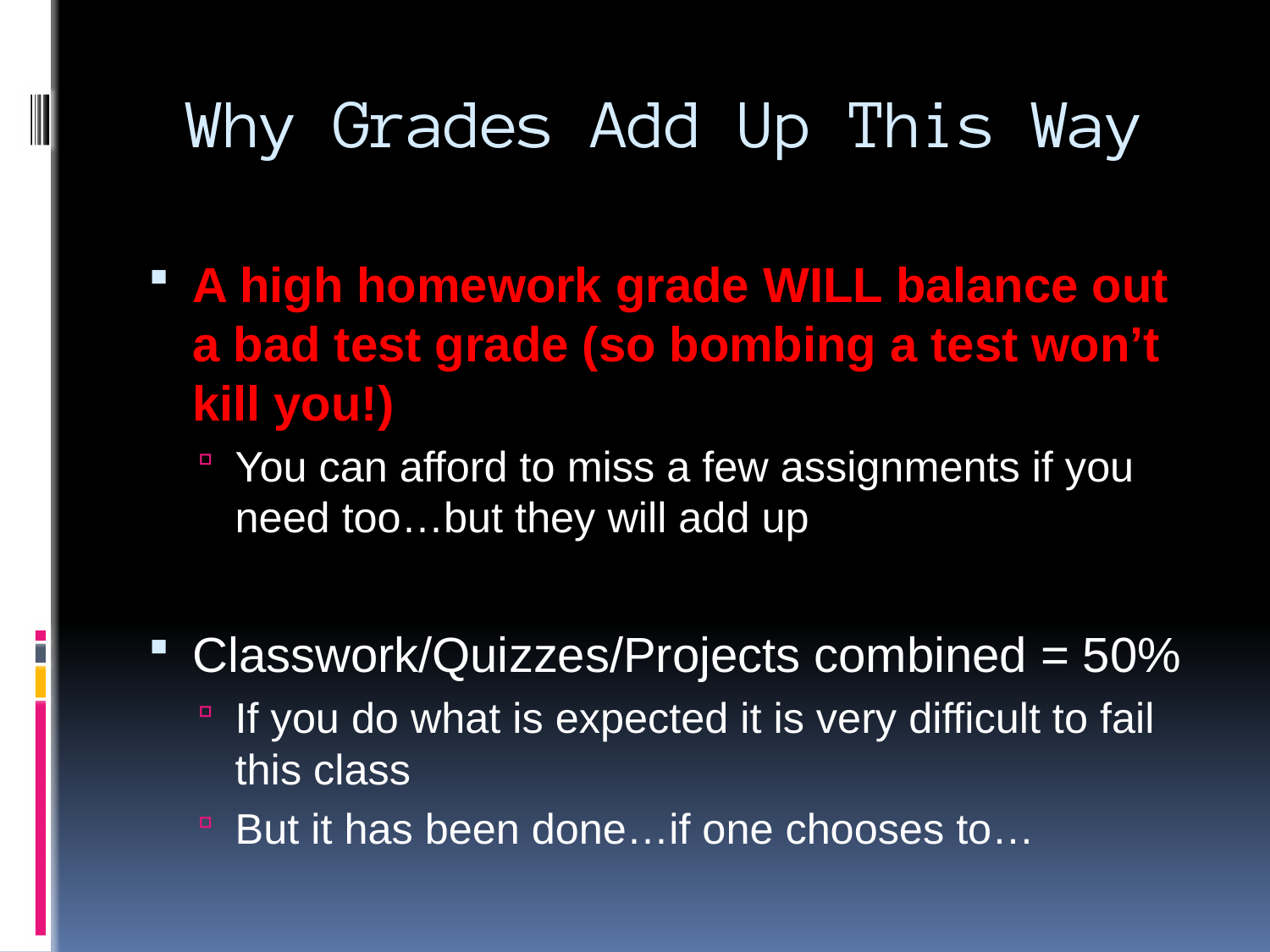

# Why Grades Add Up This Way
A high homework grade WILL balance out a bad test grade (so bombing a test won’t kill you!)
You can afford to miss a few assignments if you need too…but they will add up

Classwork/Quizzes/Projects combined = 50%
If you do what is expected it is very difficult to fail this class
But it has been done…if one chooses to…